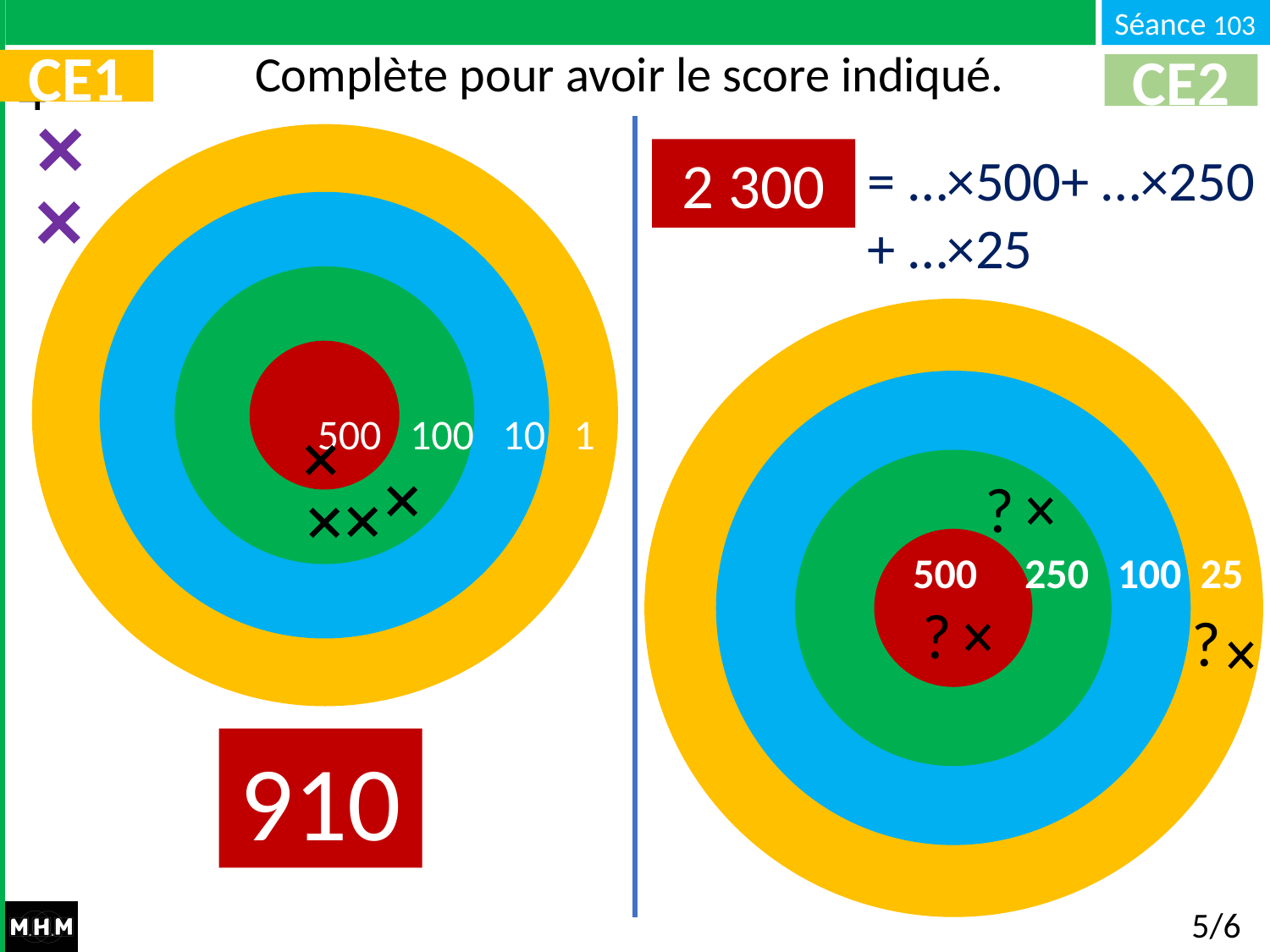

Complète pour avoir le score indiqué.
CE1
CE2

 500   100   10   1

= …×500+ …×250
+ …×25
2 300

 500     250   100  25
?

?

?

910
5/6